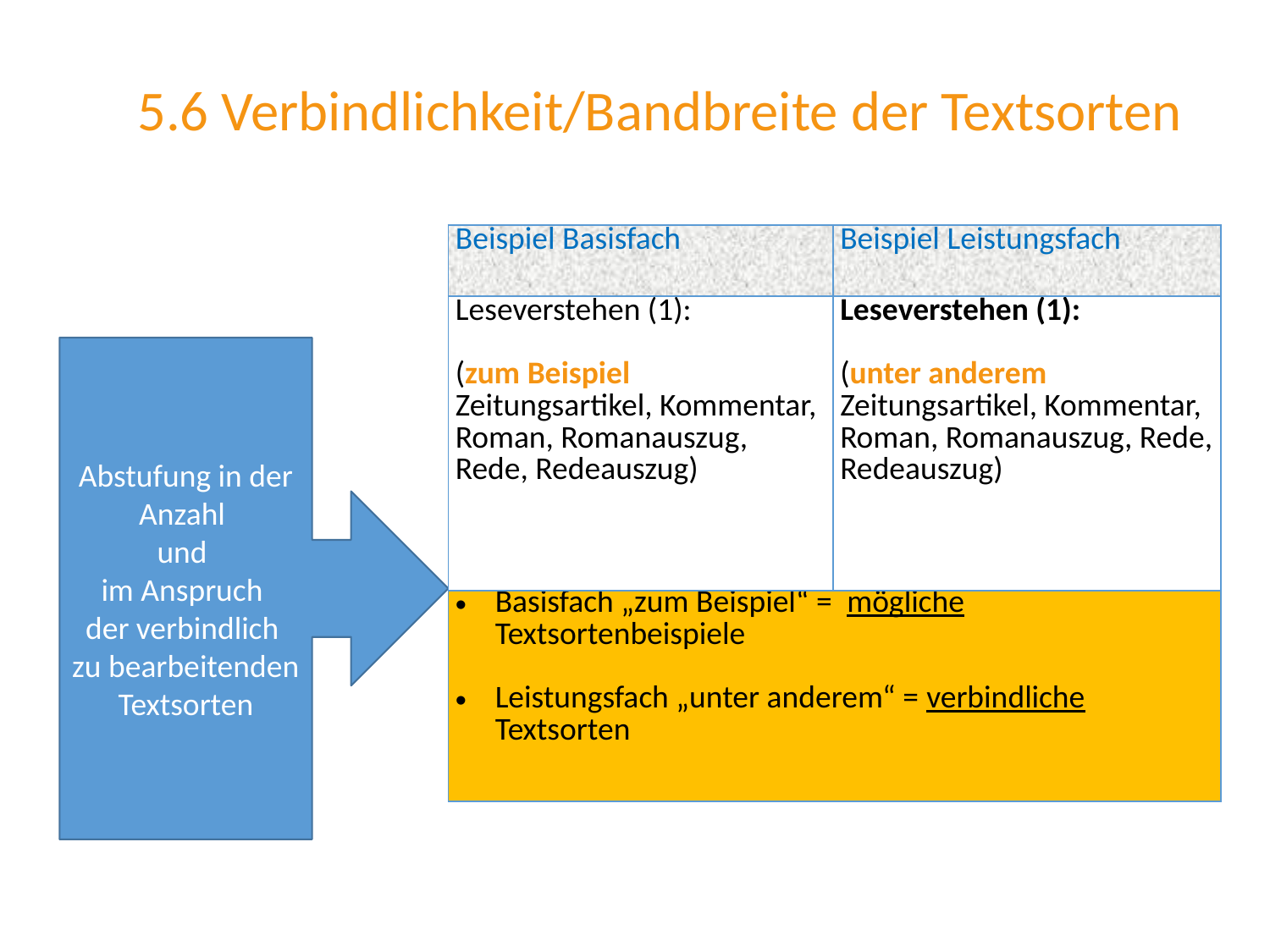

# 5.6 Verbindlichkeit/Bandbreite der Textsorten
| Beispiel Basisfach | Beispiel Leistungsfach |
| --- | --- |
| Leseverstehen (1): (zum Beispiel Zeitungsartikel, Kommentar, Roman, Romanauszug, Rede, Redeauszug) | Leseverstehen (1): (unter anderem Zeitungsartikel, Kommentar, Roman, Romanauszug, Rede, Redeauszug) |
Abstufung in der Anzahl
und
im Anspruch
der verbindlich
zu bearbeitenden Textsorten
| Basisfach „zum Beispiel“ = mögliche Textsortenbeispiele Leistungsfach „unter anderem“ = verbindliche Textsorten |
| --- |